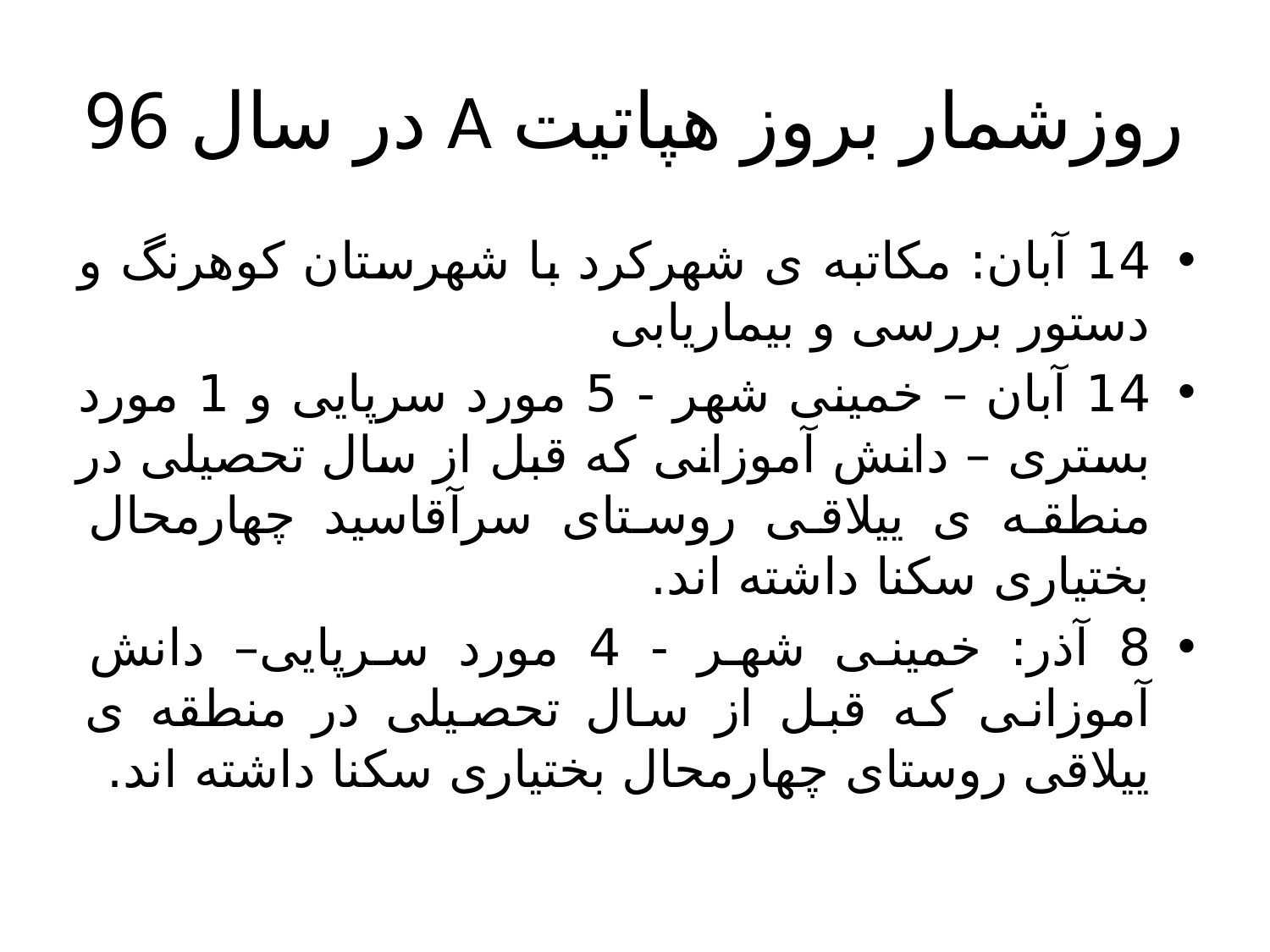

# روزشمار بروز هپاتیت A در سال 96
14 آبان: مکاتبه ی شهرکرد با شهرستان کوهرنگ و دستور بررسی و بیماریابی
14 آبان – خمینی شهر - 5 مورد سرپایی و 1 مورد بستری – دانش آموزانی که قبل از سال تحصیلی در منطقه ی ییلاقی روستای سرآقاسید چهارمحال بختیاری سکنا داشته اند.
8 آذر: خمینی شهر - 4 مورد سرپایی– دانش آموزانی که قبل از سال تحصیلی در منطقه ی ییلاقی روستای چهارمحال بختیاری سکنا داشته اند.